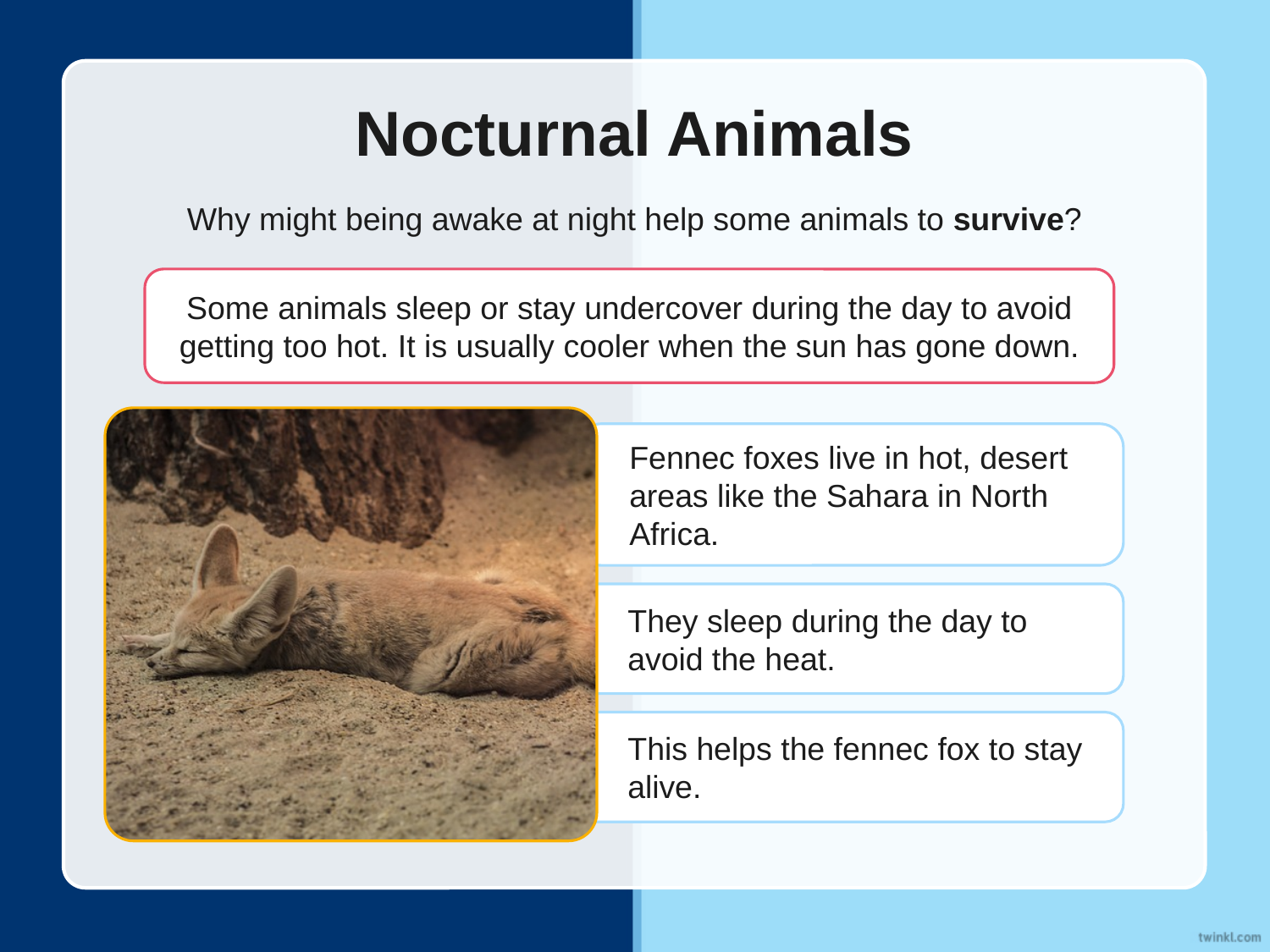

# Nocturnal Animals
Why might being awake at night help some animals to survive?
Some animals sleep or stay undercover during the day to avoid getting too hot. It is usually cooler when the sun has gone down.

Fennec foxes live in hot, desert areas like the Sahara in North Africa.
They sleep during the day to avoid the heat.
This helps the fennec fox to stay alive.